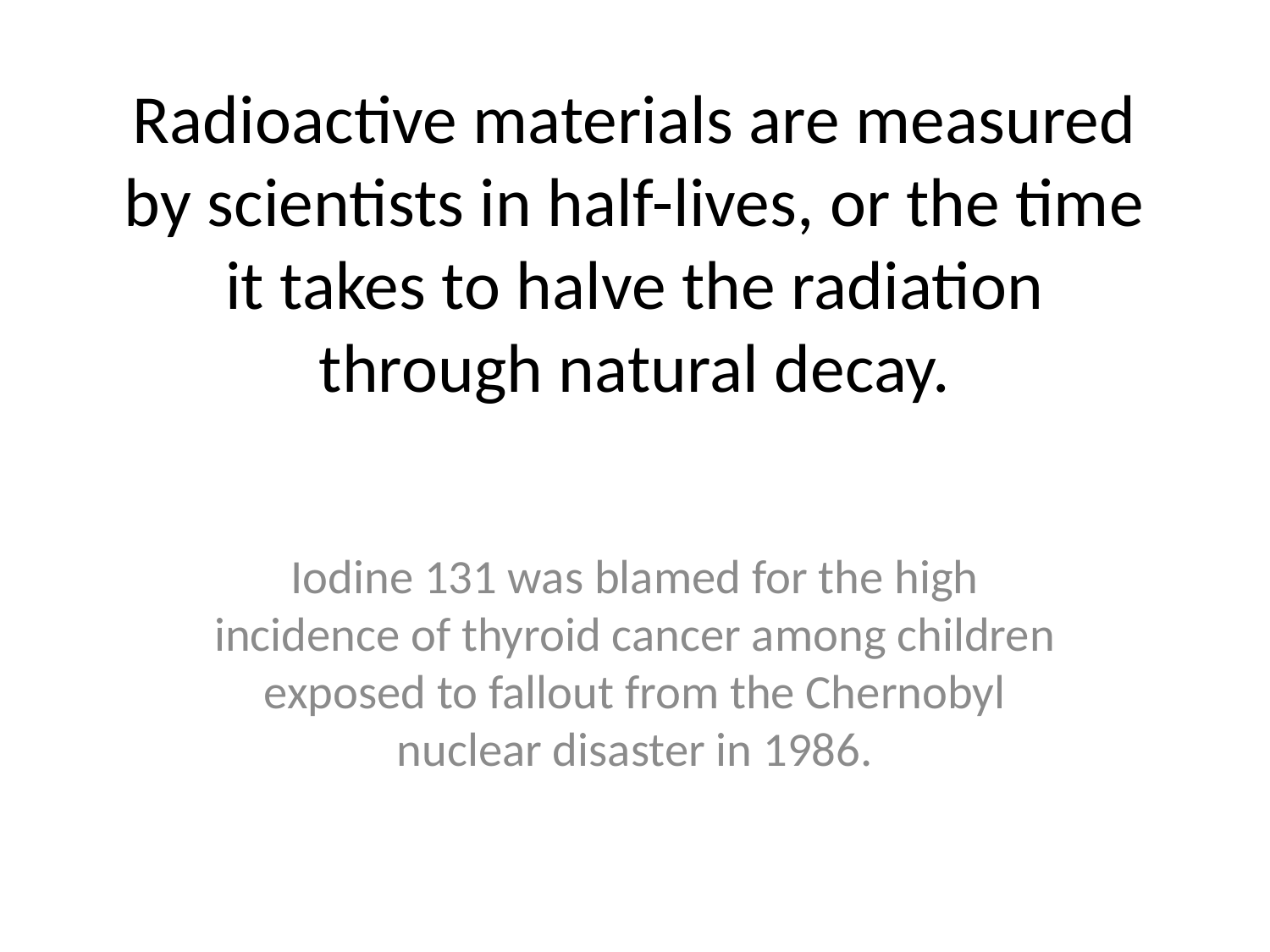

# Radioactive materials are measured by scientists in half-lives, or the time it takes to halve the radiation through natural decay.
Iodine 131 was blamed for the high incidence of thyroid cancer among children exposed to fallout from the Chernobyl nuclear disaster in 1986.